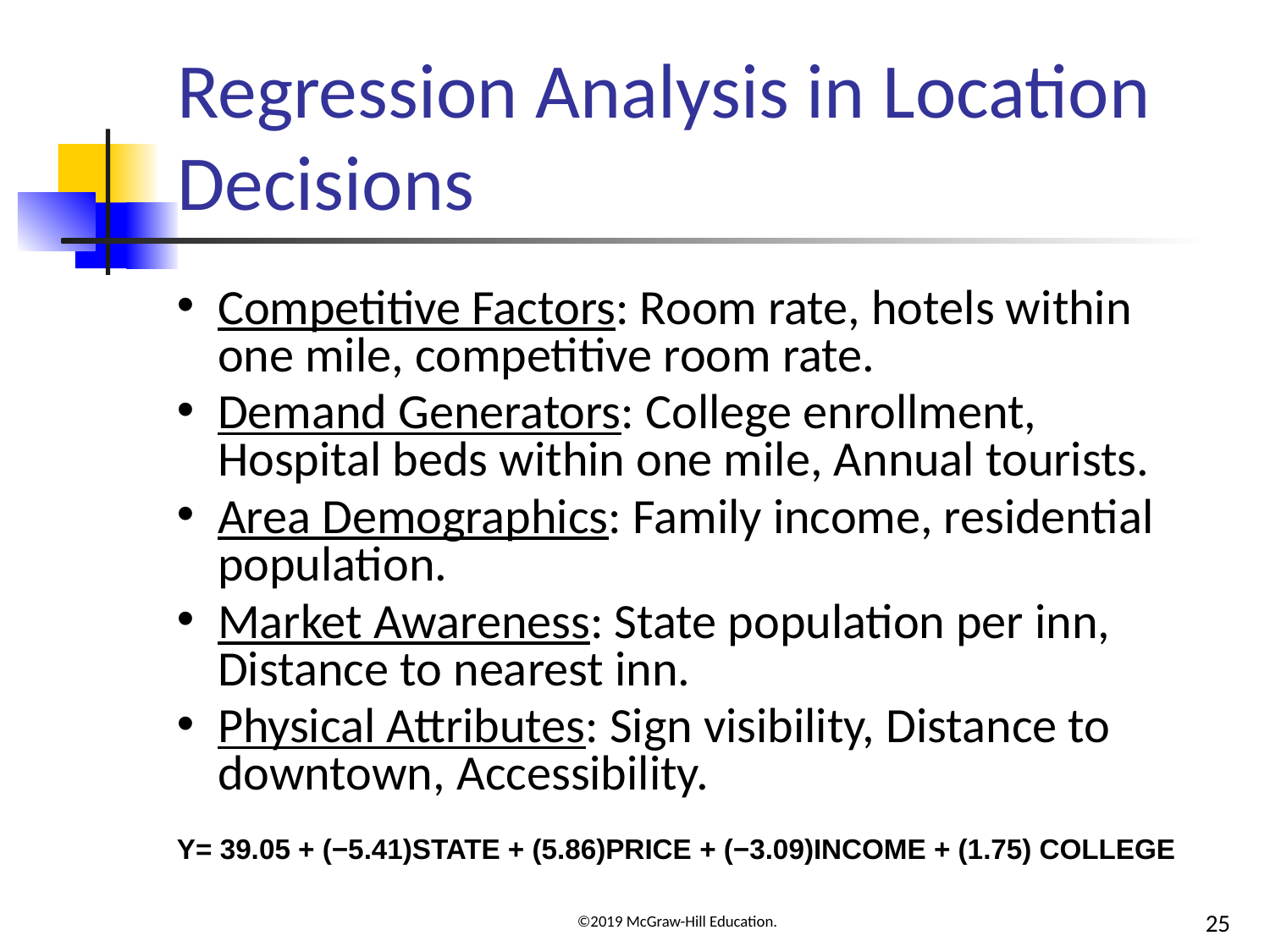

# Regression Analysis in Location Decisions
Competitive Factors: Room rate, hotels within one mile, competitive room rate.
Demand Generators: College enrollment, Hospital beds within one mile, Annual tourists.
Area Demographics: Family income, residential population.
Market Awareness: State population per inn, Distance to nearest inn.
Physical Attributes: Sign visibility, Distance to downtown, Accessibility.
Y= 39.05 + (−5.41)STATE + (5.86)PRICE + (−3.09)INCOME + (1.75) COLLEGE